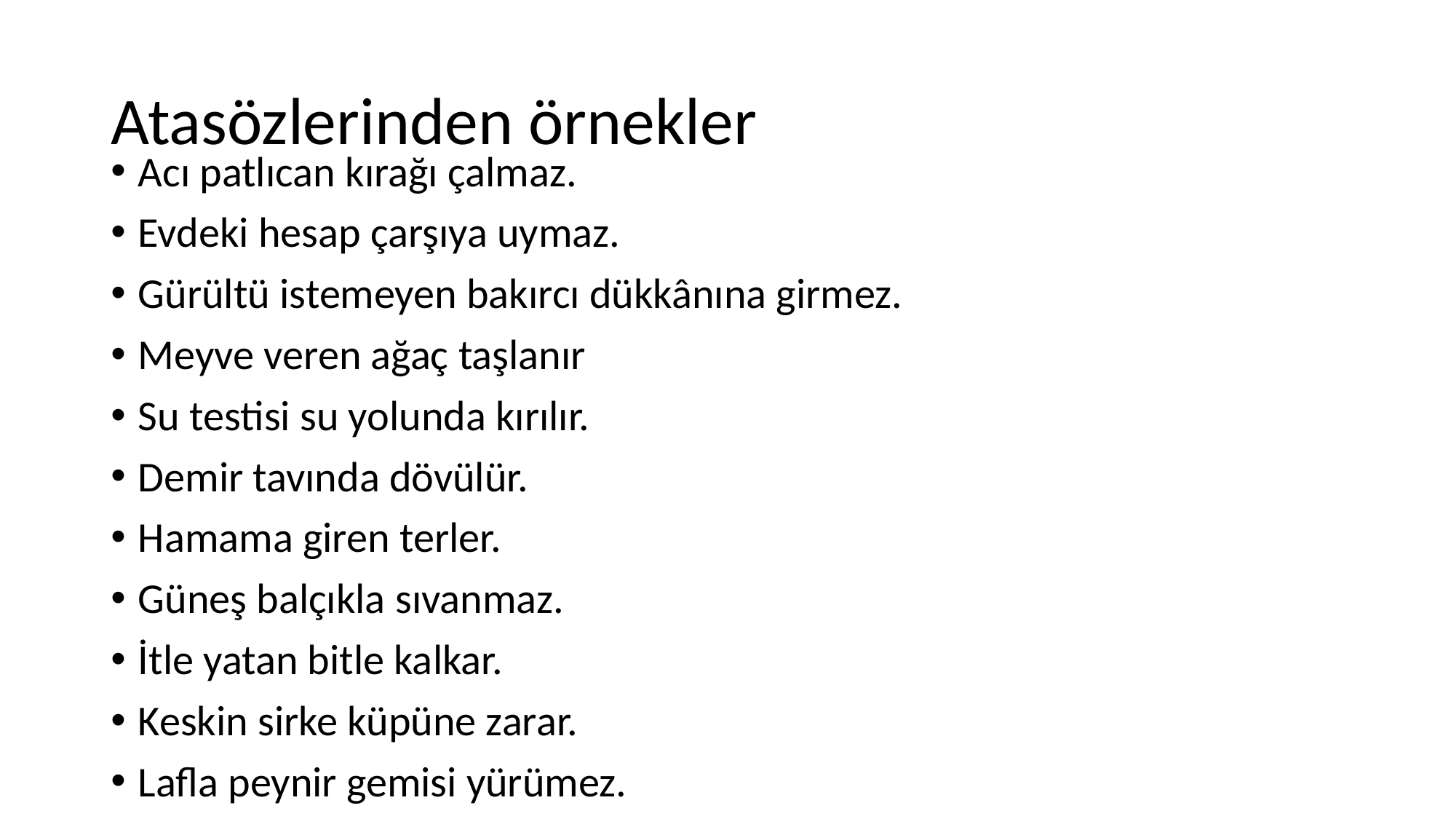

# Atasözlerinden örnekler
Acı patlıcan kırağı çalmaz.
Evdeki hesap çarşıya uymaz.
Gürültü istemeyen bakırcı dükkânına girmez.
Meyve veren ağaç taşlanır
Su testisi su yolunda kırılır.
Demir tavında dövülür.
Hamama giren terler.
Güneş balçıkla sıvanmaz.
İtle yatan bitle kalkar.
Keskin sirke küpüne zarar.
Lafla peynir gemisi yürümez.